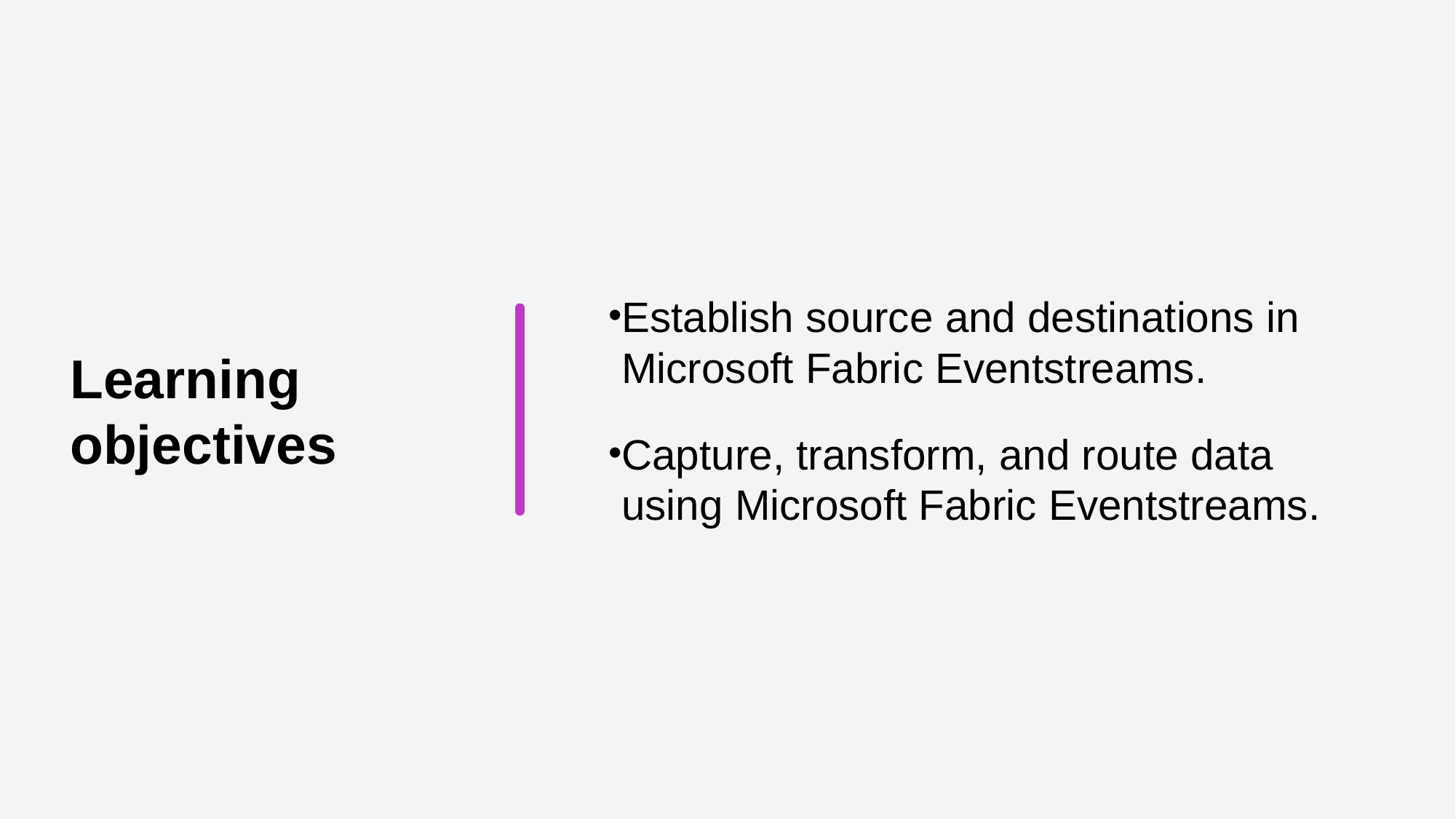

Establish source and destinations in Microsoft Fabric Eventstreams.
Capture, transform, and route data using Microsoft Fabric Eventstreams.
# Learning objectives